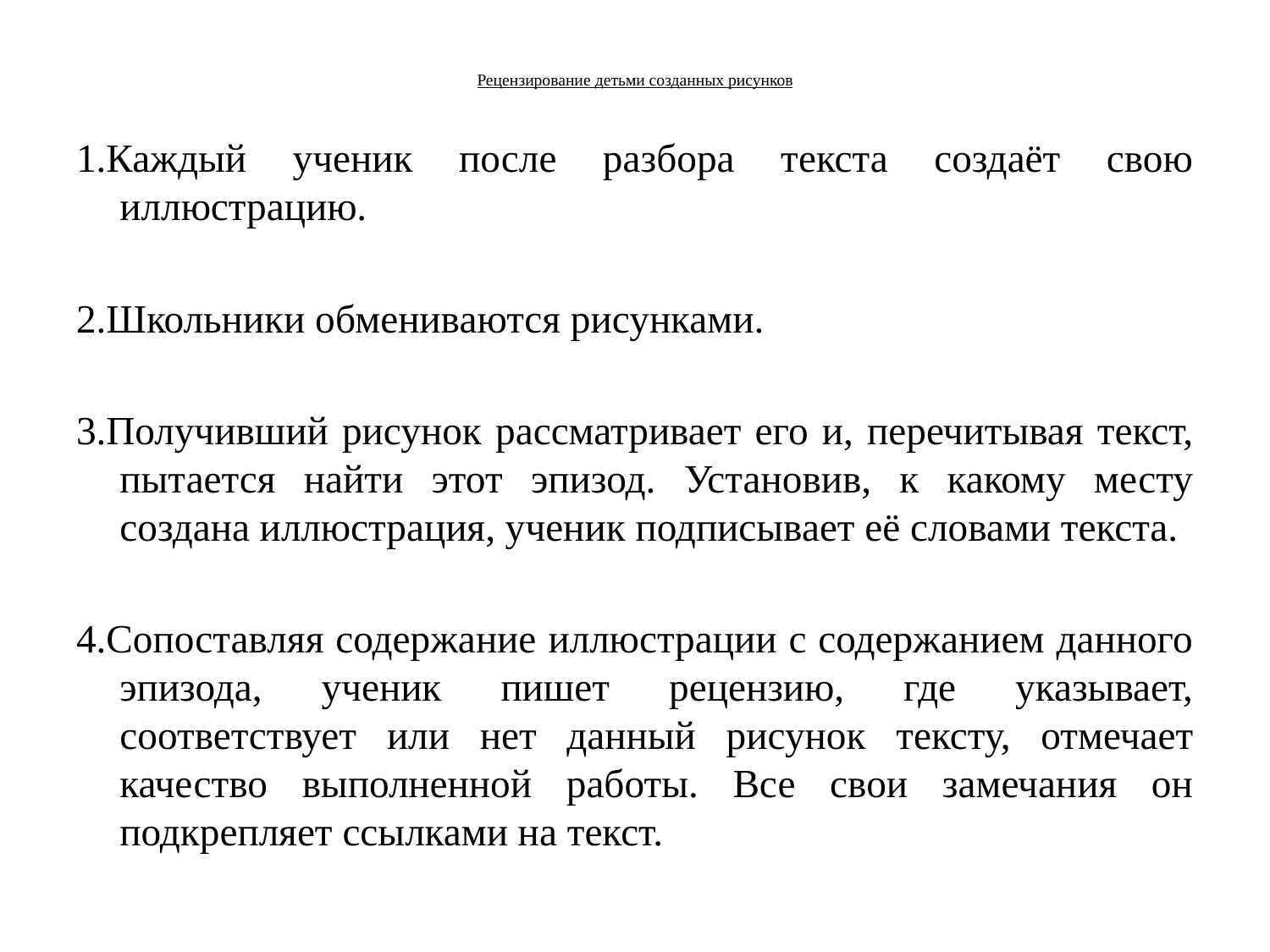

# Рецензирование детьми созданных рисунков
1.Каждый ученик после разбора текста создаёт свою иллюстрацию.

2.Школьники обмениваются рисунками.

3.Получивший рисунок рассматривает его и, перечитывая текст, пытается найти этот эпизод. Установив, к какому месту создана иллюстрация, ученик подписывает её словами текста.

4.Сопоставляя содержание иллюстрации с содержанием данного эпизода, ученик пишет рецензию, где указывает, соответствует или нет данный рисунок тексту, отмечает качество выполненной работы. Все свои замечания он подкрепляет ссылками на текст.